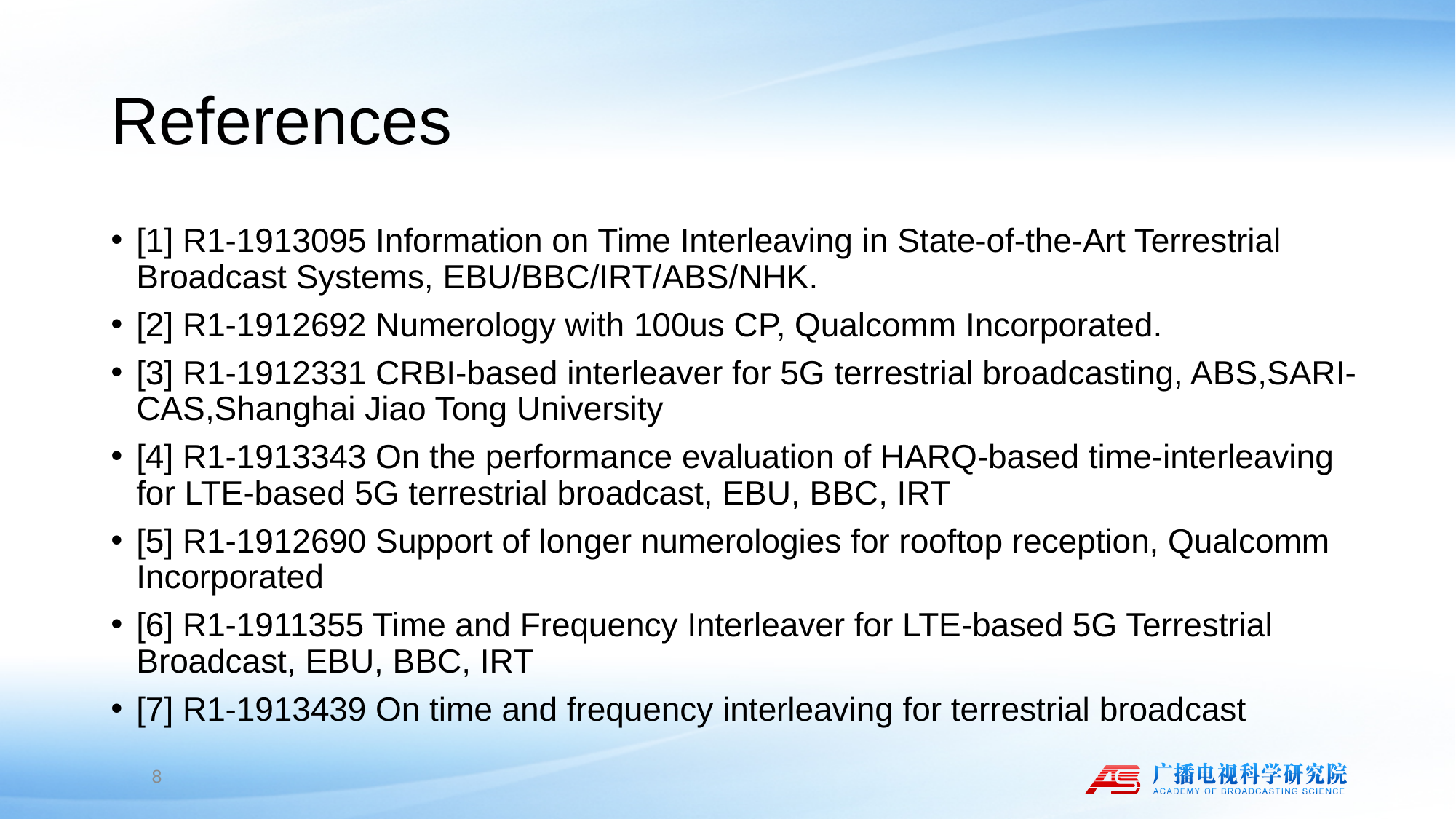

# References
[1] R1-1913095 Information on Time Interleaving in State-of-the-Art Terrestrial Broadcast Systems, EBU/BBC/IRT/ABS/NHK.
[2] R1-1912692 Numerology with 100us CP, Qualcomm Incorporated.
[3] R1-1912331 CRBI-based interleaver for 5G terrestrial broadcasting, ABS,SARI-CAS,Shanghai Jiao Tong University
[4] R1-1913343 On the performance evaluation of HARQ-based time-interleaving for LTE-based 5G terrestrial broadcast, EBU, BBC, IRT
[5] R1-1912690 Support of longer numerologies for rooftop reception, Qualcomm Incorporated
[6] R1-1911355 Time and Frequency Interleaver for LTE-based 5G Terrestrial Broadcast, EBU, BBC, IRT
[7] R1-1913439 On time and frequency interleaving for terrestrial broadcast
8